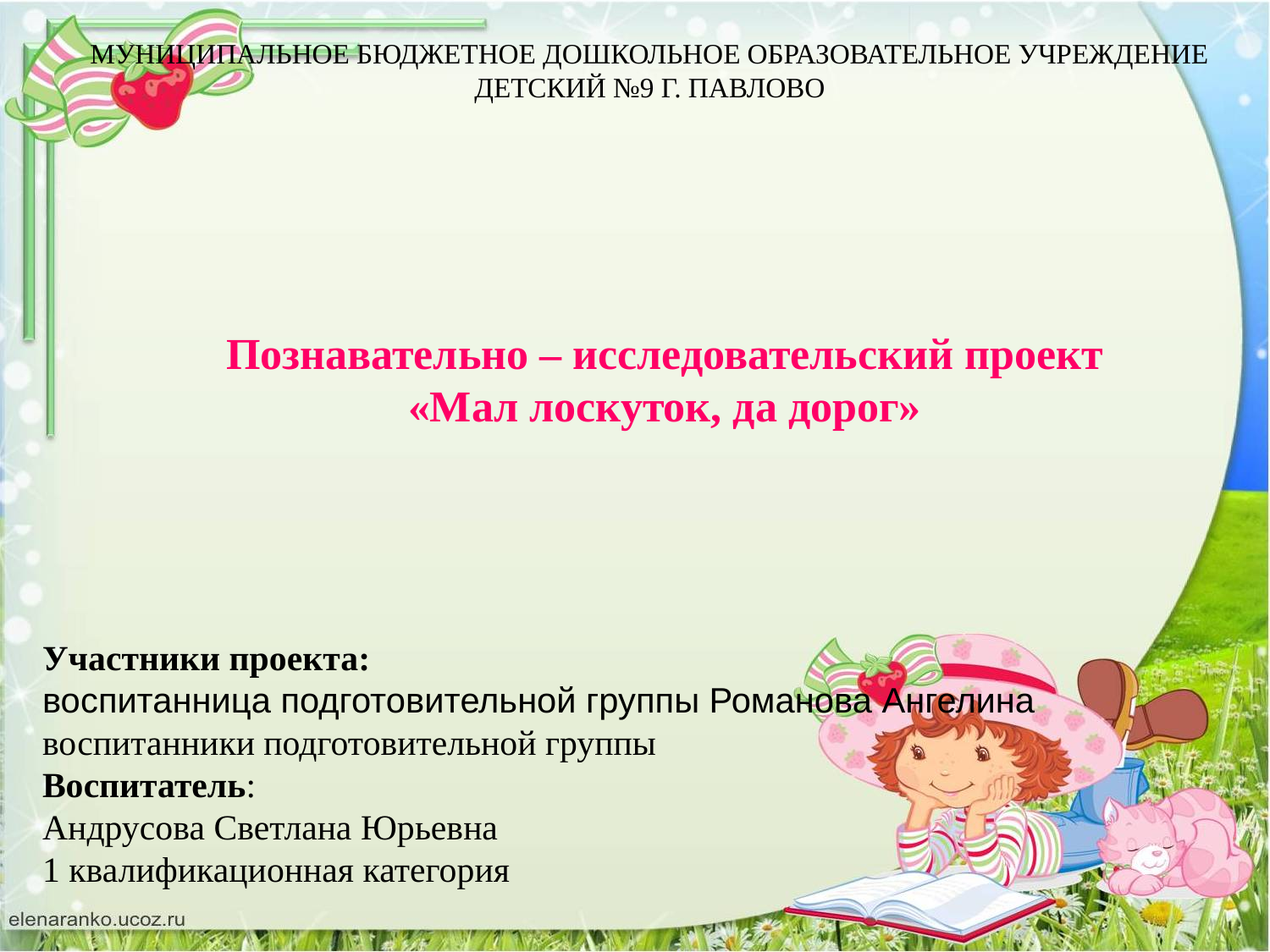

МУНИЦИПАЛЬНОЕ БЮДЖЕТНОЕ ДОШКОЛЬНОЕ ОБРАЗОВАТЕЛЬНОЕ УЧРЕЖДЕНИЕ
ДЕТСКИЙ №9 Г. ПАВЛОВО
Познавательно – исследовательский проект
«Мал лоскуток, да дорог»
Участники проекта:
воспитанница подготовительной группы Романова Ангелина
воспитанники подготовительной группы
Воспитатель:
Андрусова Светлана Юрьевна
1 квалификационная категория